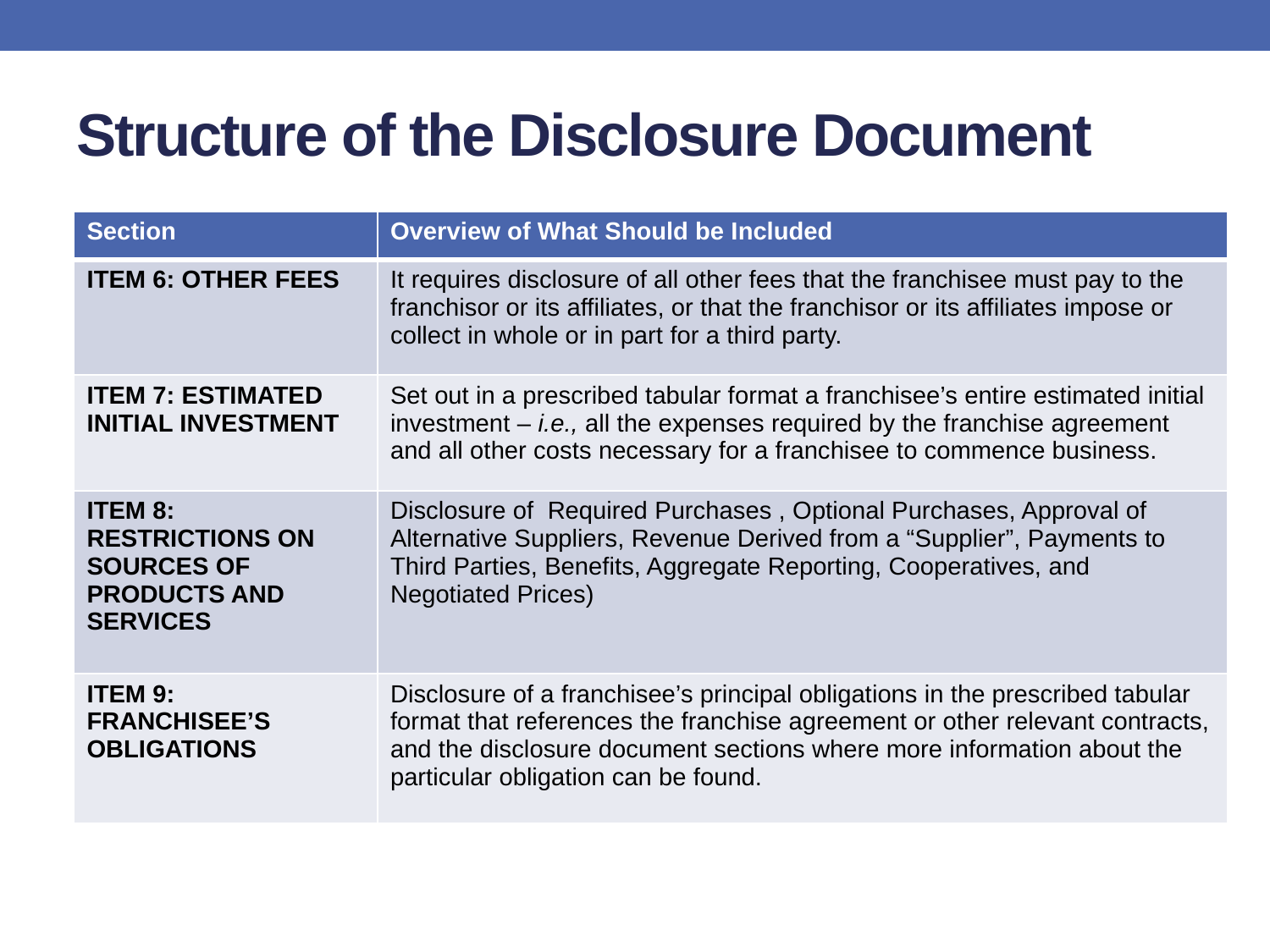

# Structure of the Disclosure Document
| Section | Overview of What Should be Included |
| --- | --- |
| ITEM 6: OTHER FEES | It requires disclosure of all other fees that the franchisee must pay to the franchisor or its affiliates, or that the franchisor or its affiliates impose or collect in whole or in part for a third party. |
| ITEM 7: ESTIMATED INITIAL INVESTMENT | Set out in a prescribed tabular format a franchisee’s entire estimated initial investment – i.e., all the expenses required by the franchise agreement and all other costs necessary for a franchisee to commence business. |
| ITEM 8: RESTRICTIONS ON SOURCES OF PRODUCTS AND SERVICES | Disclosure of Required Purchases , Optional Purchases, Approval of Alternative Suppliers, Revenue Derived from a “Supplier”, Payments to Third Parties, Benefits, Aggregate Reporting, Cooperatives, and Negotiated Prices) |
| ITEM 9: FRANCHISEE’S OBLIGATIONS | Disclosure of a franchisee’s principal obligations in the prescribed tabular format that references the franchise agreement or other relevant contracts, and the disclosure document sections where more information about the particular obligation can be found. |